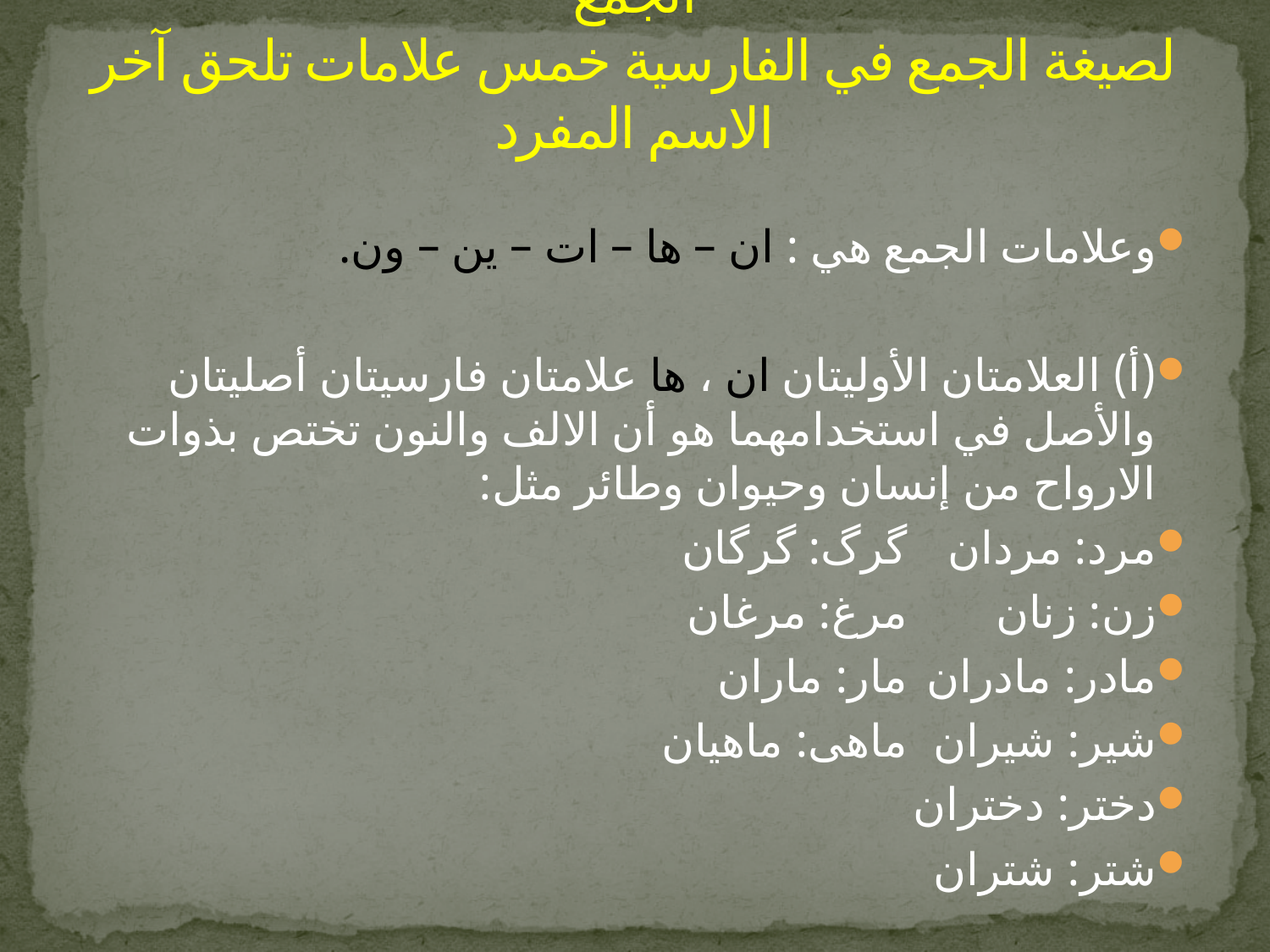

# الجمع لصيغة الجمع في الفارسية خمس علامات تلحق آخر الاسم المفرد
وعلامات الجمع هي : ان – ها – ات – ين – ون.

(أ) العلامتان الأوليتان ان ، ها علامتان فارسيتان أصليتان والأصل في استخدامهما هو أن الالف والنون تختص بذوات الارواح من إنسان وحيوان وطائر مثل:
مرد: مردان				گرگ: گرگان
زن: زنان				مرغ: مرغان
مادر: مادران				مار: ماران
شير: شيران				ماهی: ماهیان
دختر: دختران
شتر: شتران